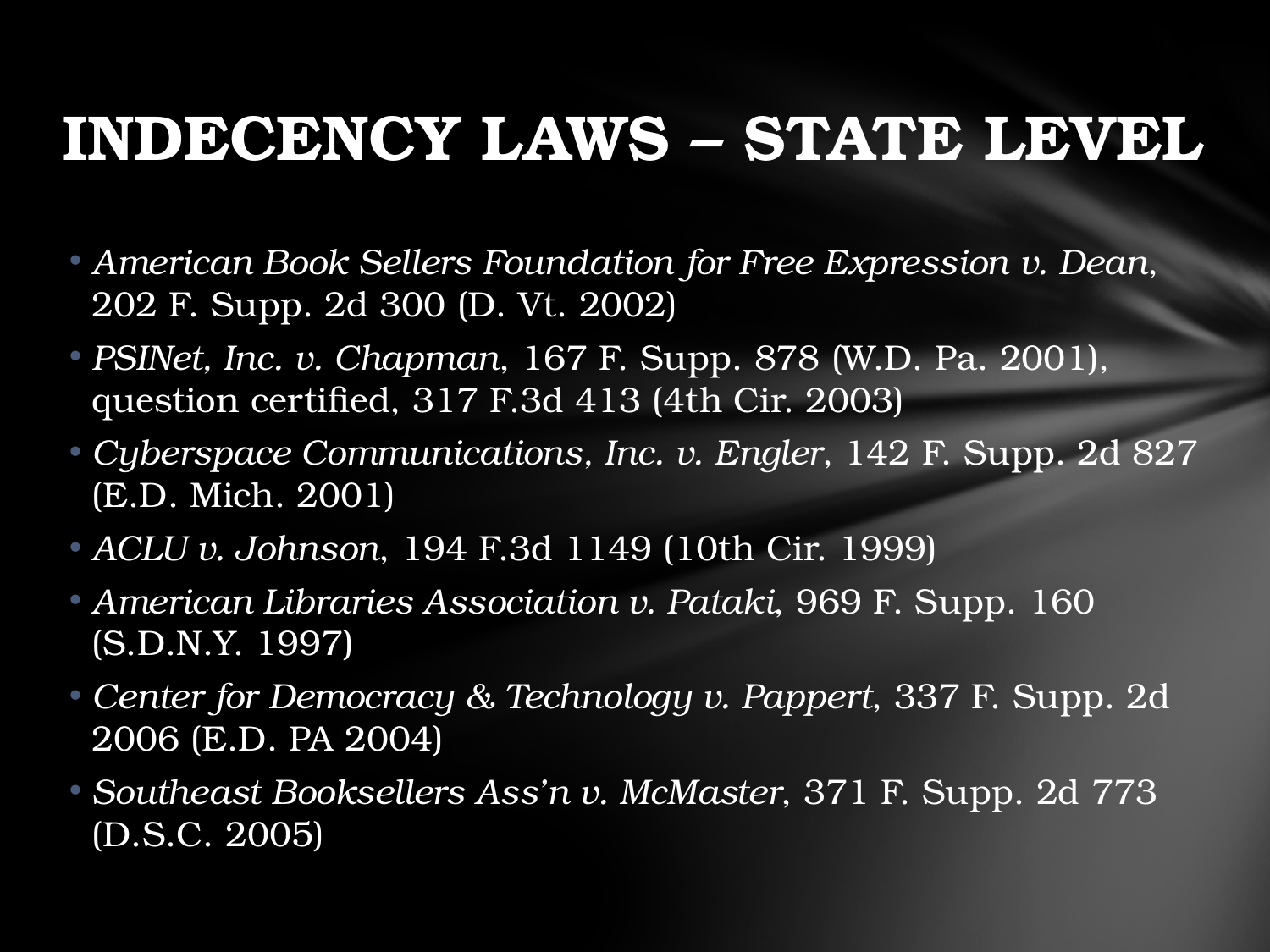

# Indecency Laws – State Level

American Book Sellers Foundation for Free Expression v. Dean, 202 F. Supp. 2d 300 (D. Vt. 2002)
PSINet, Inc. v. Chapman, 167 F. Supp. 878 (W.D. Pa. 2001), question certified, 317 F.3d 413 (4th Cir. 2003)
Cyberspace Communications, Inc. v. Engler, 142 F. Supp. 2d 827 (E.D. Mich. 2001)
ACLU v. Johnson, 194 F.3d 1149 (10th Cir. 1999)
American Libraries Association v. Pataki, 969 F. Supp. 160 (S.D.N.Y. 1997)
Center for Democracy & Technology v. Pappert, 337 F. Supp. 2d 2006 (E.D. PA 2004)
Southeast Booksellers Ass’n v. McMaster, 371 F. Supp. 2d 773 (D.S.C. 2005)